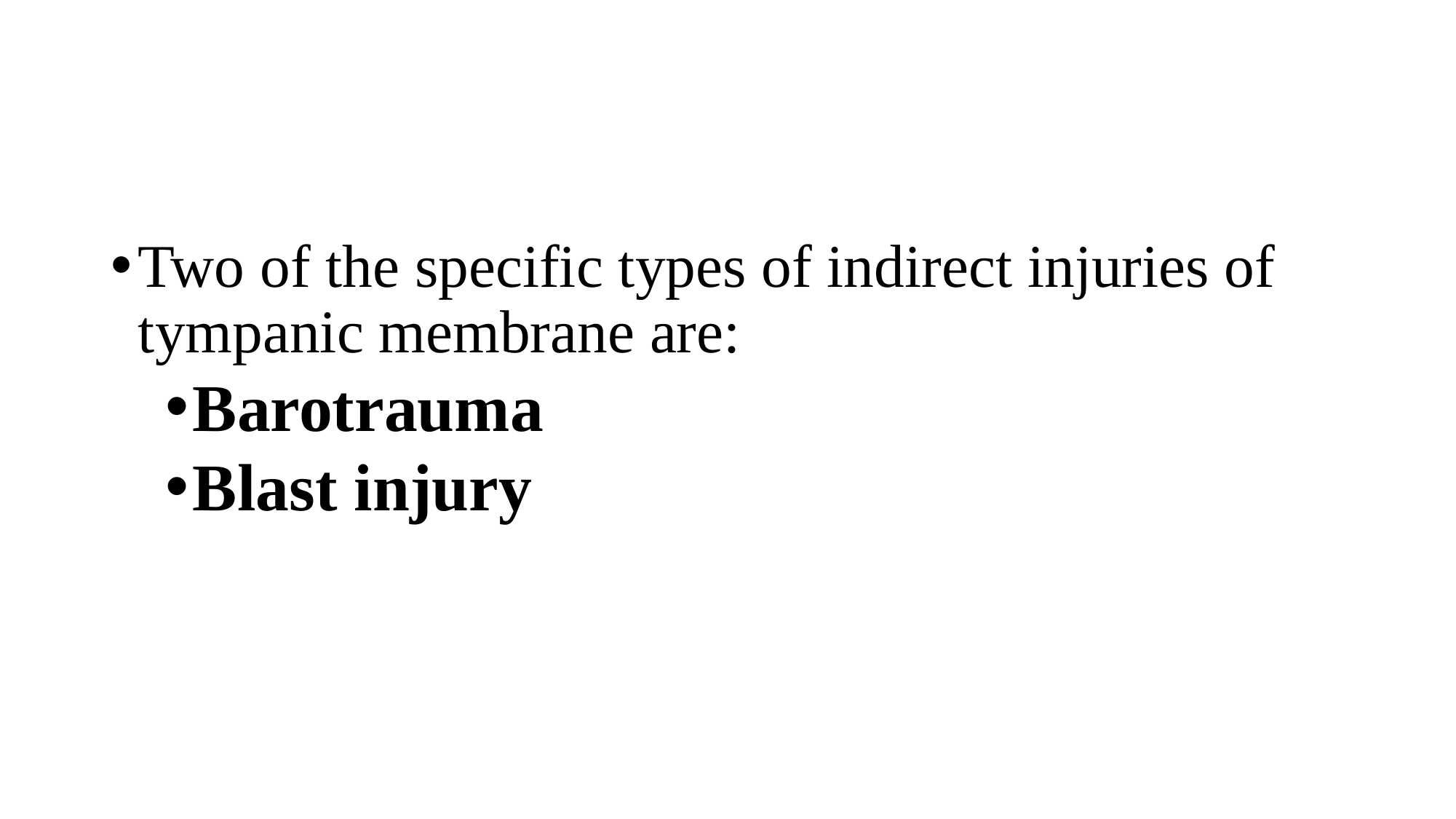

Two of the specific types of indirect injuries of tympanic membrane are:
Barotrauma
Blast injury